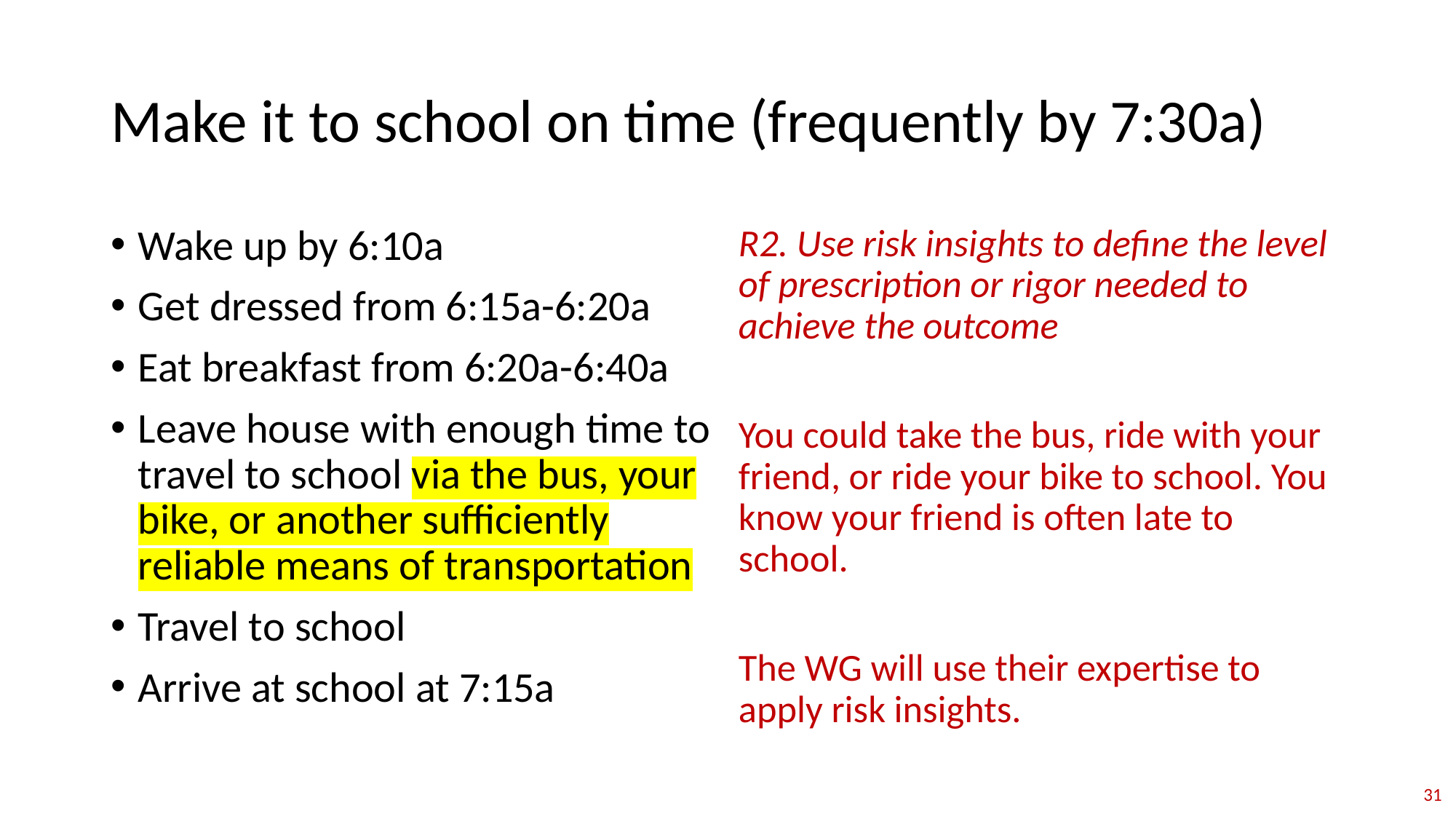

# Make it to school on time (frequently by 7:30a)
Wake up by 6:10a
Get dressed from 6:15a-6:20a
Eat breakfast from 6:20a-6:40a
Leave house with enough time to travel to school via the bus, your bike, or another sufficiently reliable means of transportation
Travel to school
Arrive at school at 7:15a
R2. Use risk insights to define the level of prescription or rigor needed to achieve the outcome

You could take the bus, ride with your friend, or ride your bike to school. You know your friend is often late to school.

The WG will use their expertise to apply risk insights.
31